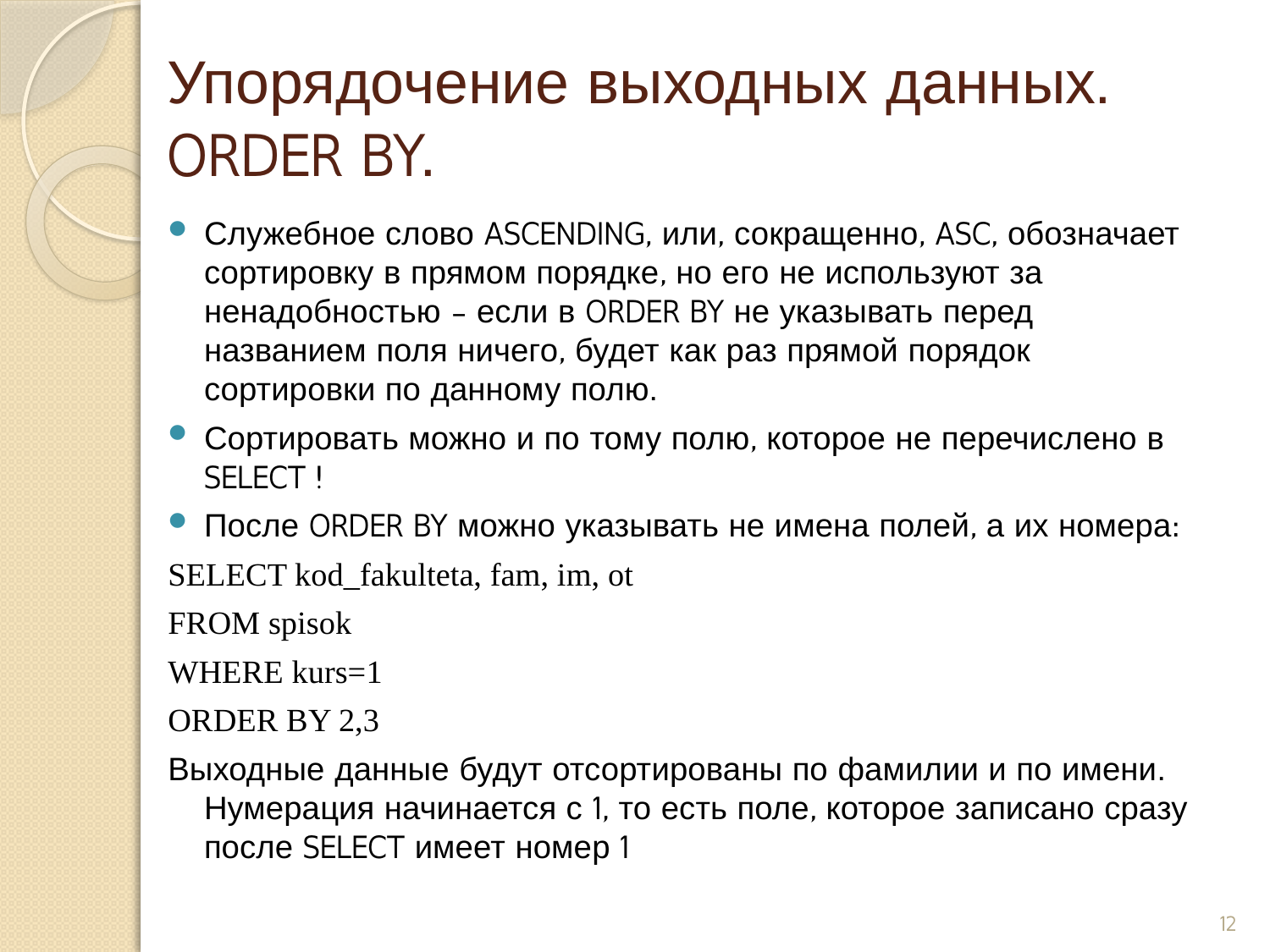

# Упорядочение выходных данных. ORDER BY.
Служебное слово ASCENDING, или, сокращенно, ASC, обозначает сортировку в прямом порядке, но его не используют за ненадобностью – если в ORDER BY не указывать перед названием поля ничего, будет как раз прямой порядок сортировки по данному полю.
Сортировать можно и по тому полю, которое не перечислено в SELECT !
После ORDER BY можно указывать не имена полей, а их номера:
SELECT kod_fakulteta, fam, im, ot
FROM spisok
WHERE kurs=1
ORDER BY 2,3
Выходные данные будут отсортированы по фамилии и по имени. Нумерация начинается с 1, то есть поле, которое записано сразу после SELECT имеет номер 1
12